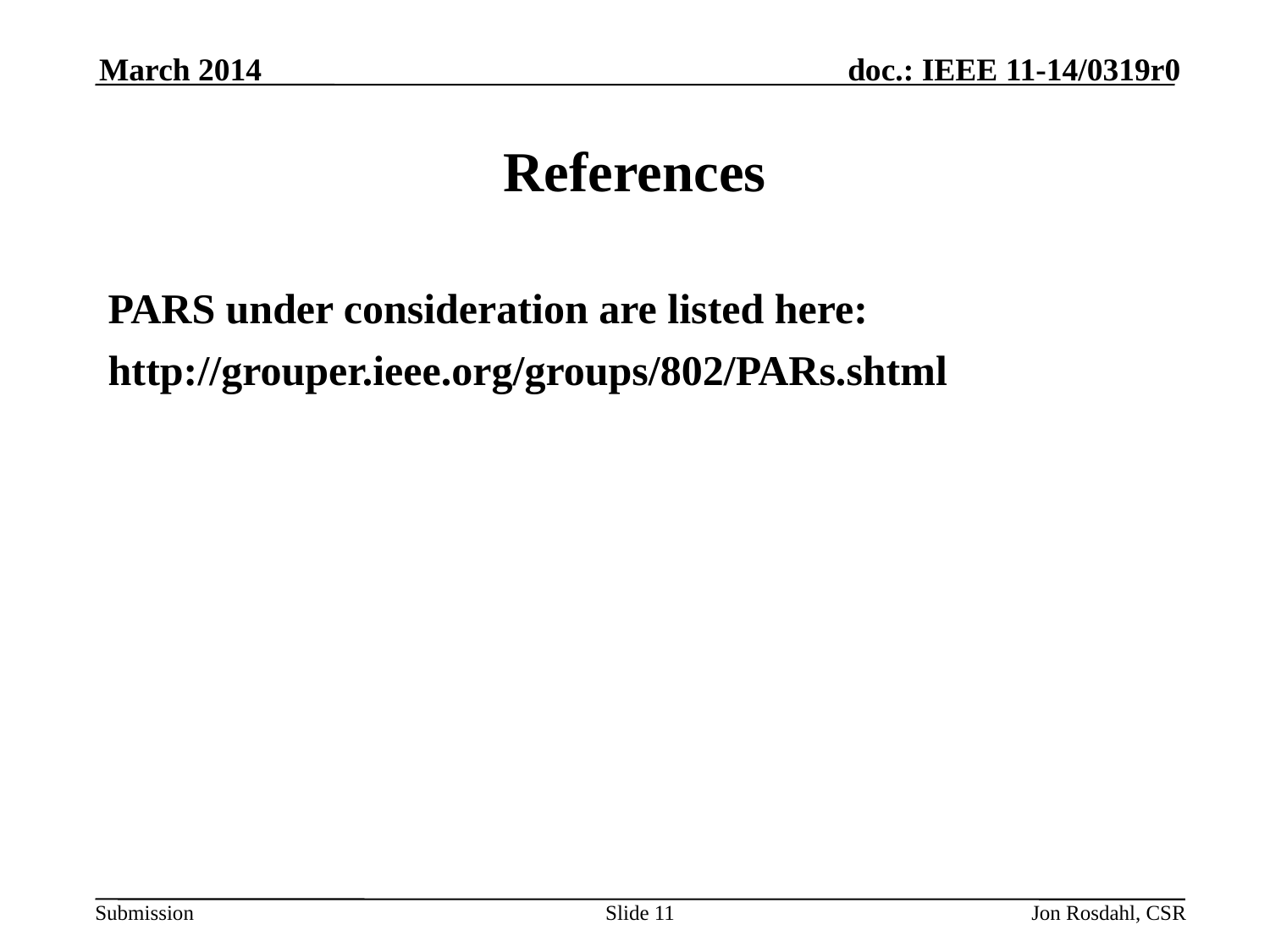

March 2014
# References
PARS under consideration are listed here:
http://grouper.ieee.org/groups/802/PARs.shtml
Slide 11
Jon Rosdahl, CSR